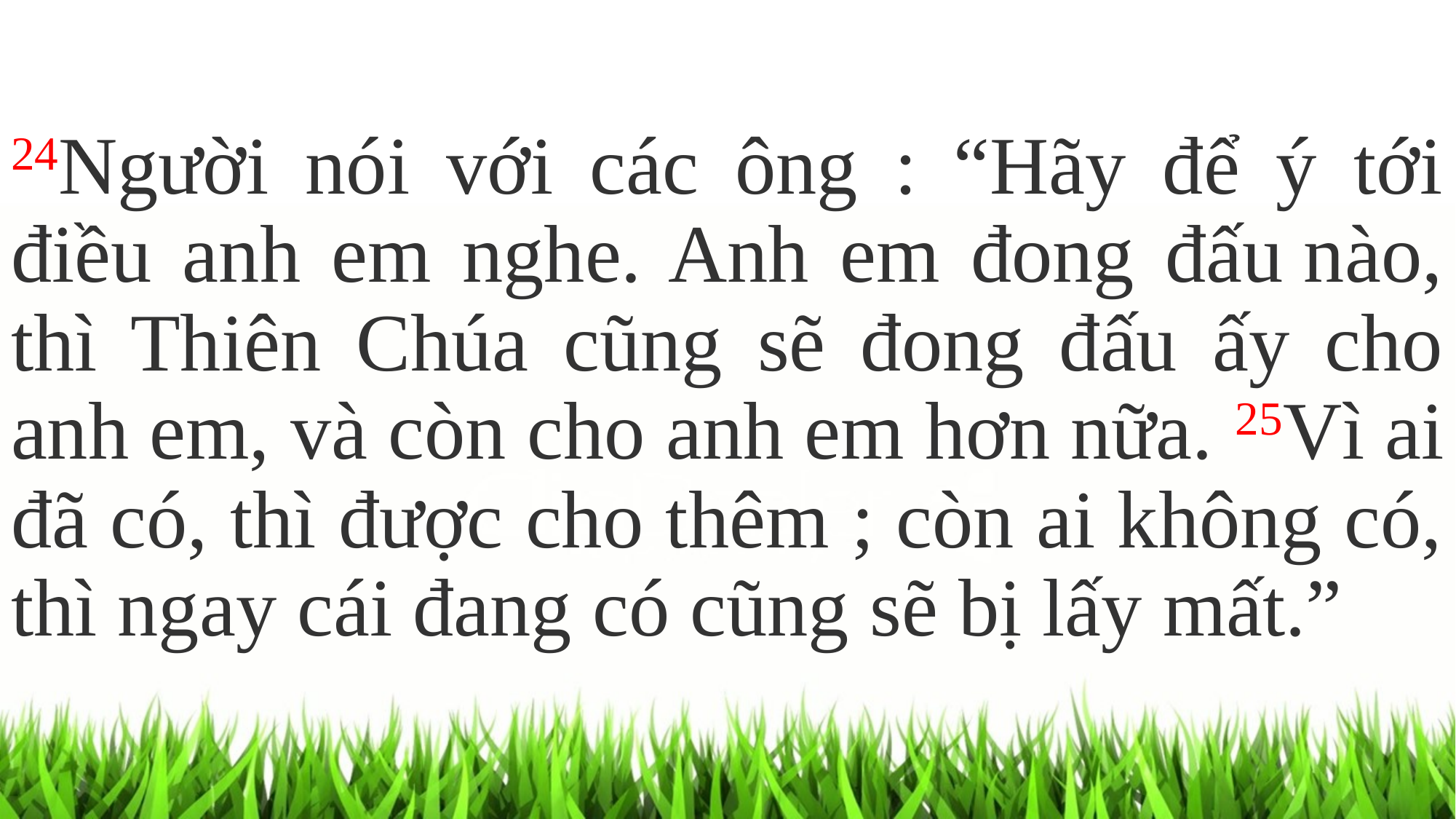

24Người nói với các ông : “Hãy để ý tới điều anh em nghe. Anh em đong đấu nào, thì Thiên Chúa cũng sẽ đong đấu ấy cho anh em, và còn cho anh em hơn nữa. 25Vì ai đã có, thì được cho thêm ; còn ai không có, thì ngay cái đang có cũng sẽ bị lấy mất.”